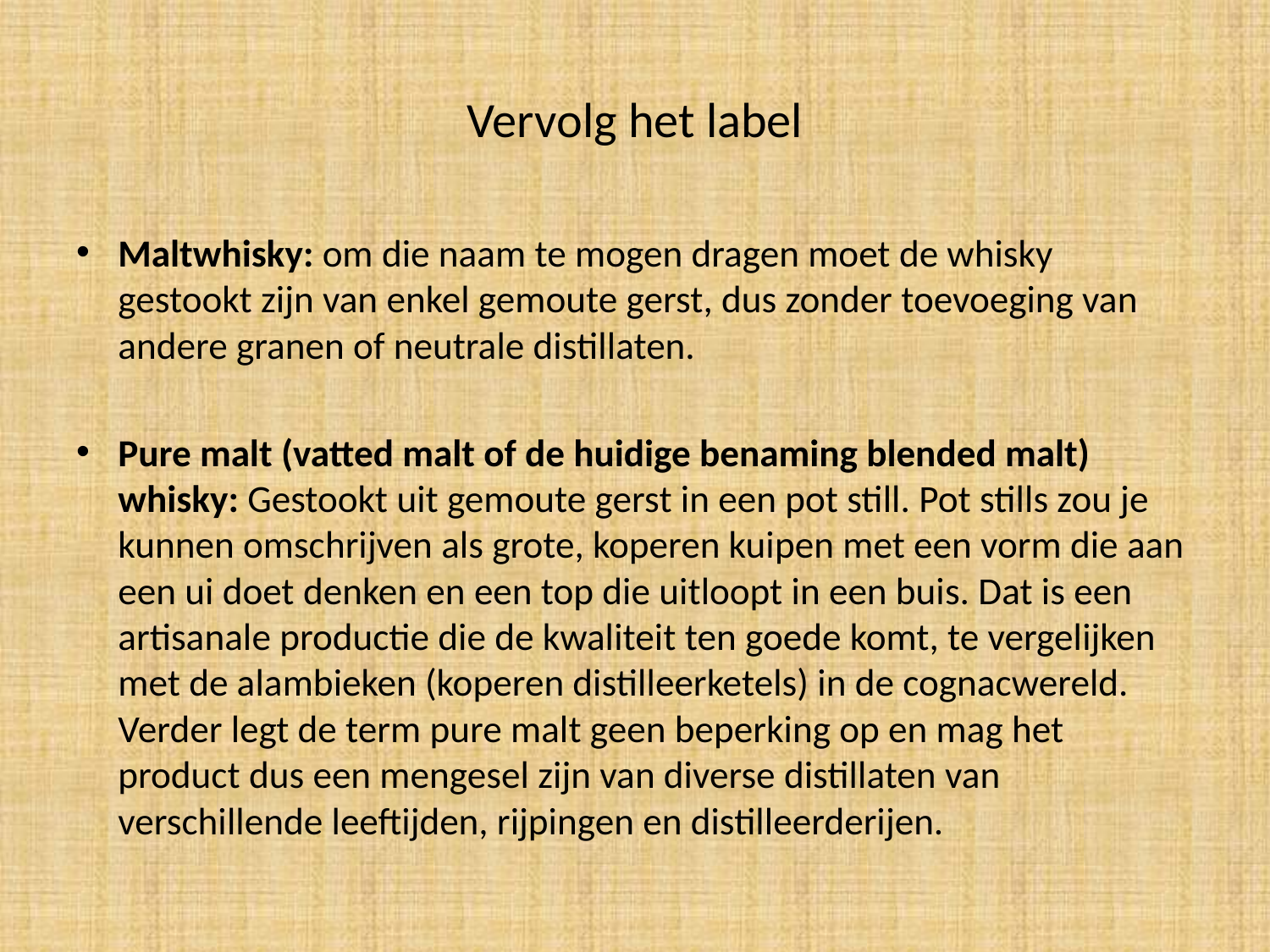

# Vervolg het label
Maltwhisky: om die naam te mogen dragen moet de whisky gestookt zijn van enkel gemoute gerst, dus zonder toevoeging van andere granen of neutrale distillaten.

Pure malt (vatted malt of de huidige benaming blended malt) whisky: Gestookt uit gemoute gerst in een pot still. Pot stills zou je kunnen omschrijven als grote, koperen kuipen met een vorm die aan een ui doet denken en een top die uitloopt in een buis. Dat is een artisanale productie die de kwaliteit ten goede komt, te vergelijken met de alambieken (koperen distilleerketels) in de cognacwereld. Verder legt de term pure malt geen beperking op en mag het product dus een mengesel zijn van diverse distillaten van verschillende leeftijden, rijpingen en distilleerderijen.